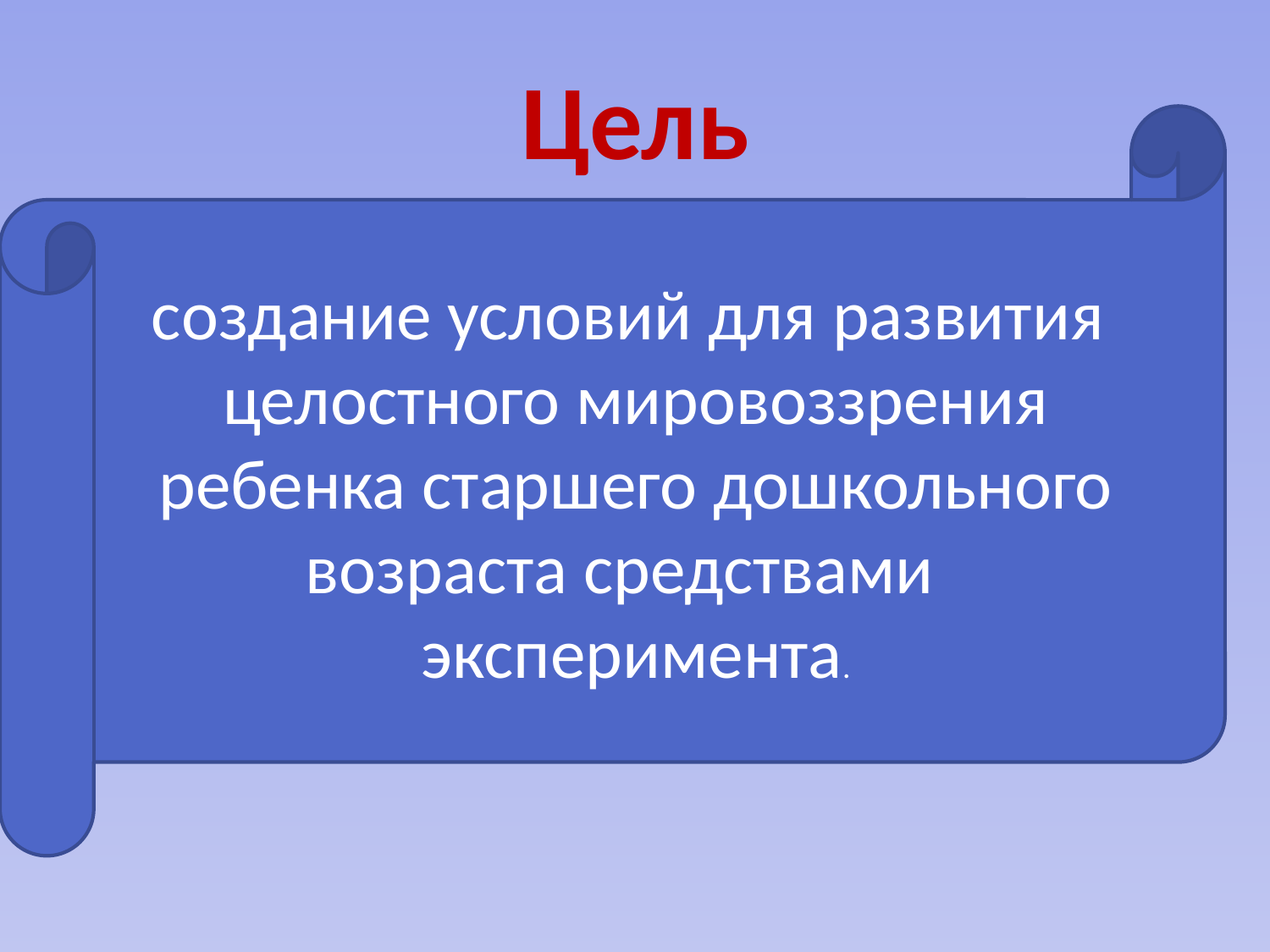

# Цель
создание условий для развития  целостного мировоззрения ребенка старшего дошкольного возраста средствами   эксперимента.